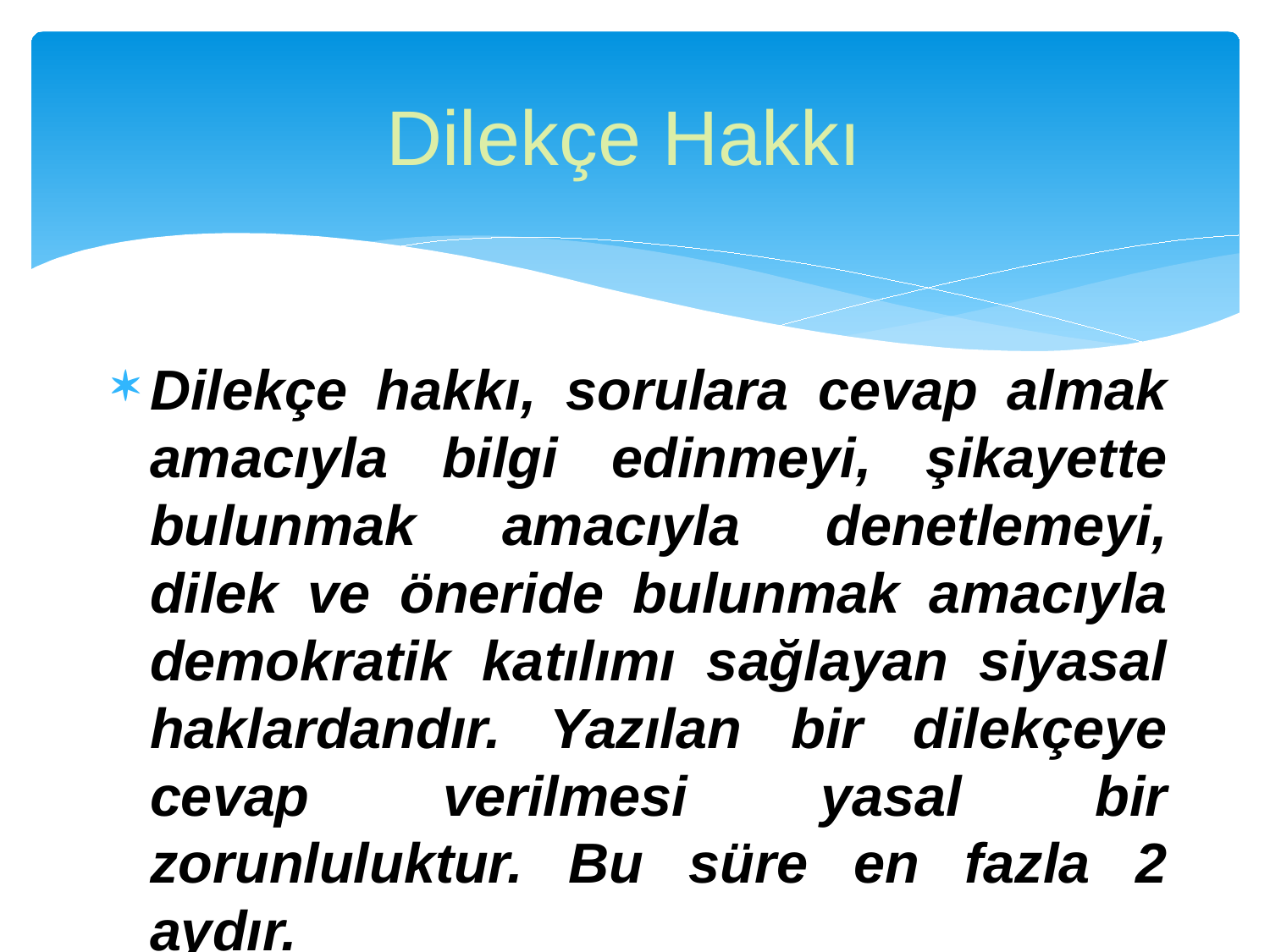

# Dilekçe Hakkı
Dilekçe hakkı, sorulara cevap almak amacıyla bilgi edinmeyi, şikayette bulunmak amacıyla denetlemeyi, dilek ve öneride bulunmak amacıyla demokratik katılımı sağlayan siyasal haklardandır. Yazılan bir dilekçeye cevap verilmesi yasal bir zorunluluktur. Bu süre en fazla 2 aydır.